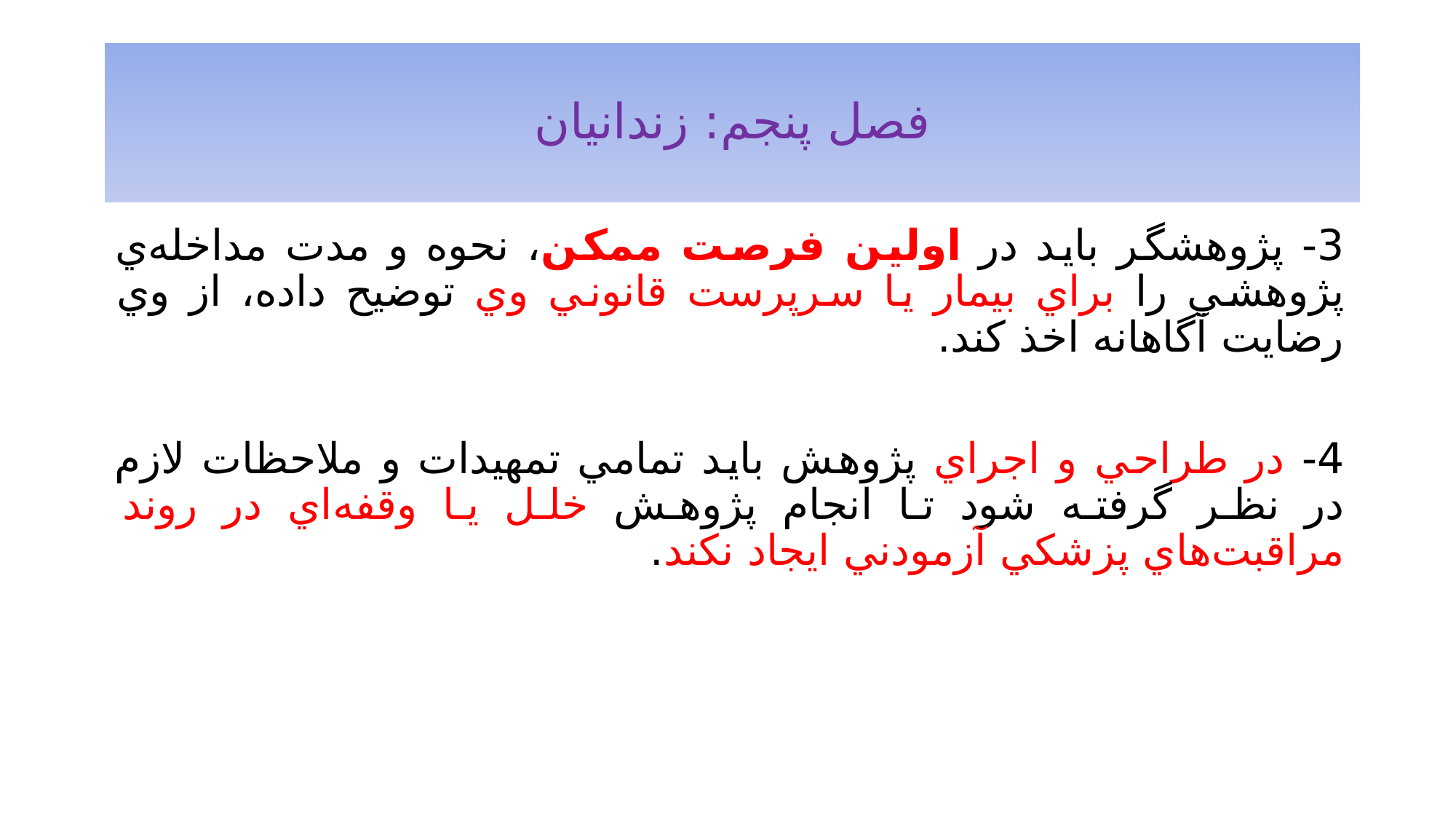

# فصل پنجم: زندانيان
3- پژوهشگر بايد در اولين فرصت ممکن، نحوه و مدت مداخله‌ي پژوهشي را براي بيمار يا سرپرست قانوني وي توضيح داده، از وي رضايت آگاهانه اخذ کند.

4- در طراحي و اجراي پژوهش بايد تمامي تمهيدات و ملاحظات لازم در نظر گرفته شود تا انجام پژوهش خلل يا وقفه‌اي در روند مراقبت‌هاي پزشکي آزمودني ايجاد نکند.